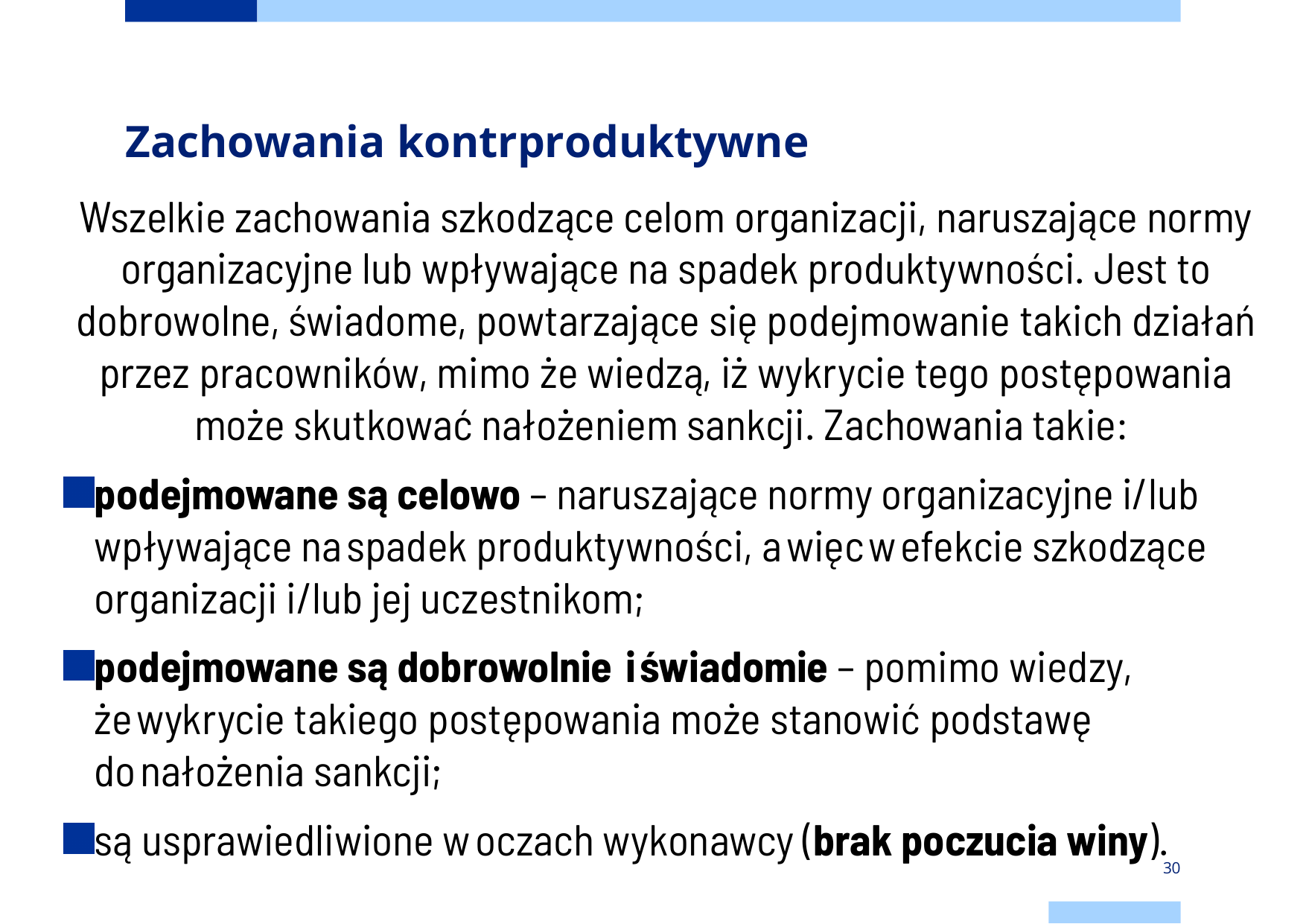

# Zachowania kontrproduktywne
Wszelkie zachowania szkodzące celom organizacji, naruszające normy organizacyjne lub wpływające na spadek produktywności. Jest to dobrowolne, świadome, powtarzające się podejmowanie takich działań przez pracowników, mimo że wiedzą, iż wykrycie tego postępowania może skutkować nałożeniem sankcji. Zachowania takie:
podejmowane są celowo – naruszające normy organizacyjne i/lub wpływające na spadek produktywności, a więc w efekcie szkodzące organizacji i/lub jej uczestnikom;
podejmowane są dobrowolnie  i świadomie – pomimo wiedzy, że wykrycie takiego postępowania może stanowić podstawę do nałożenia sankcji;
są usprawiedliwione w oczach wykonawcy (brak poczucia winy).

30